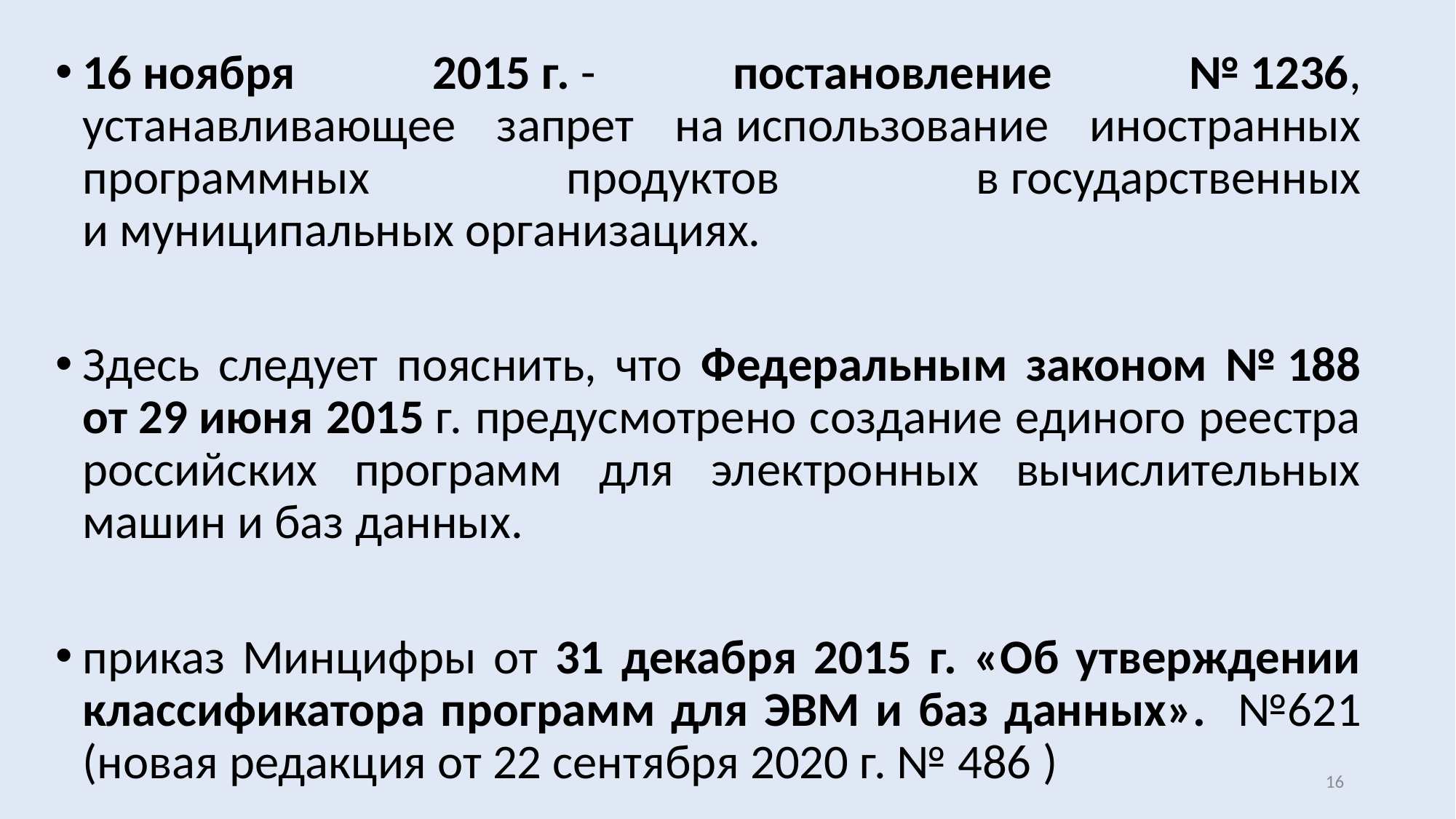

16 ноября 2015 г. - постановление № 1236, устанавливающее запрет на использование иностранных программных продуктов в государственных и муниципальных организациях.

Здесь следует пояснить, что Федеральным законом № 188 от 29 июня 2015 г. предусмотрено создание единого реестра российских программ для электронных вычислительных машин и баз данных.

приказ Минцифры от 31 декабря 2015 г. «Об утверждении классификатора программ для ЭВМ и баз данных».  №621 (новая редакция от 22 сентября 2020 г. № 486 )
16